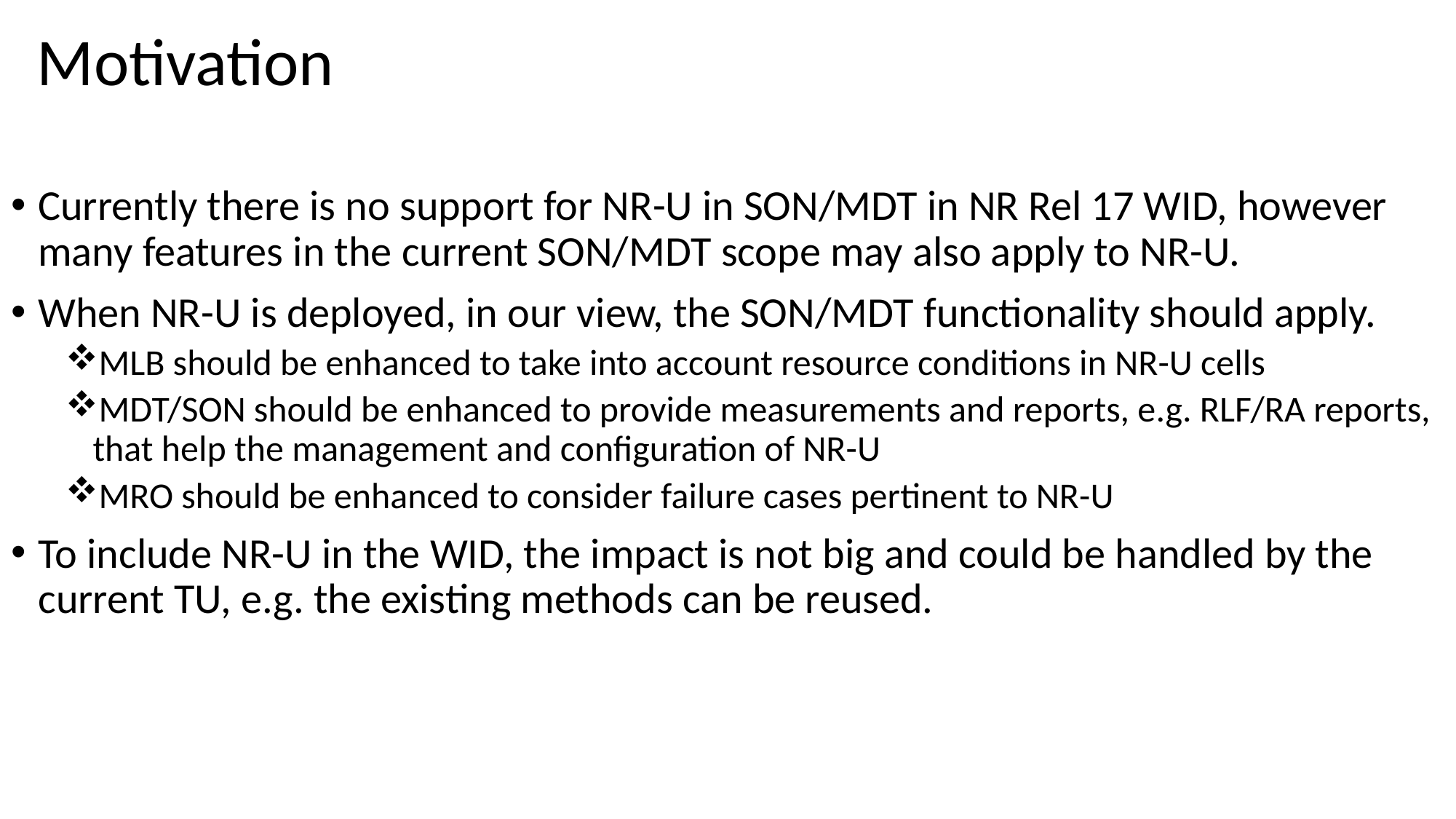

# Motivation

Currently there is no support for NR-U in SON/MDT in NR Rel 17 WID, however many features in the current SON/MDT scope may also apply to NR-U.
When NR-U is deployed, in our view, the SON/MDT functionality should apply.
MLB should be enhanced to take into account resource conditions in NR-U cells
MDT/SON should be enhanced to provide measurements and reports, e.g. RLF/RA reports, that help the management and configuration of NR-U
MRO should be enhanced to consider failure cases pertinent to NR-U
To include NR-U in the WID, the impact is not big and could be handled by the current TU, e.g. the existing methods can be reused.